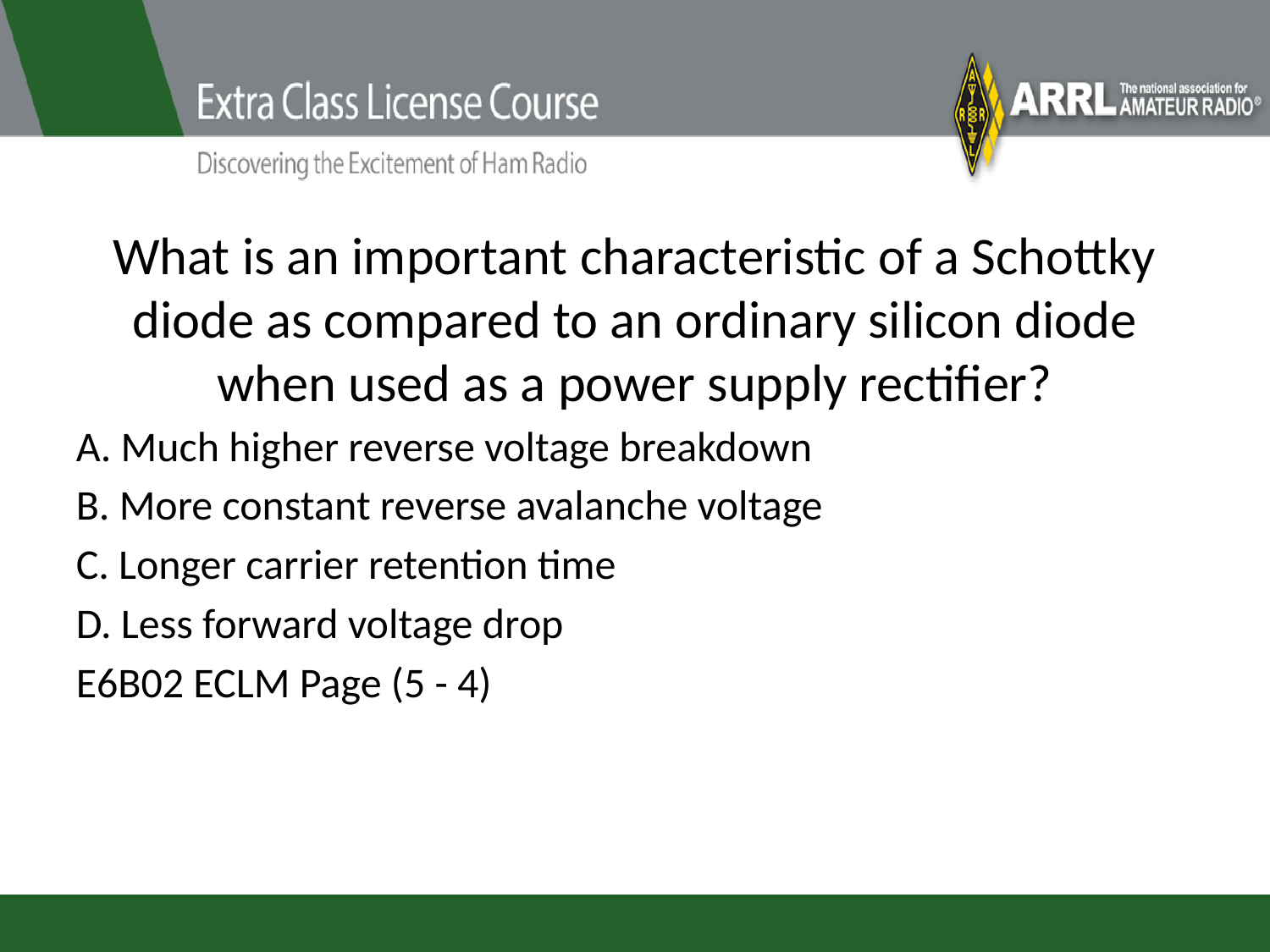

# What is an important characteristic of a Schottky diode as compared to an ordinary silicon diode when used as a power supply rectifier?
A. Much higher reverse voltage breakdown
B. More constant reverse avalanche voltage
C. Longer carrier retention time
D. Less forward voltage drop
E6B02 ECLM Page (5 - 4)